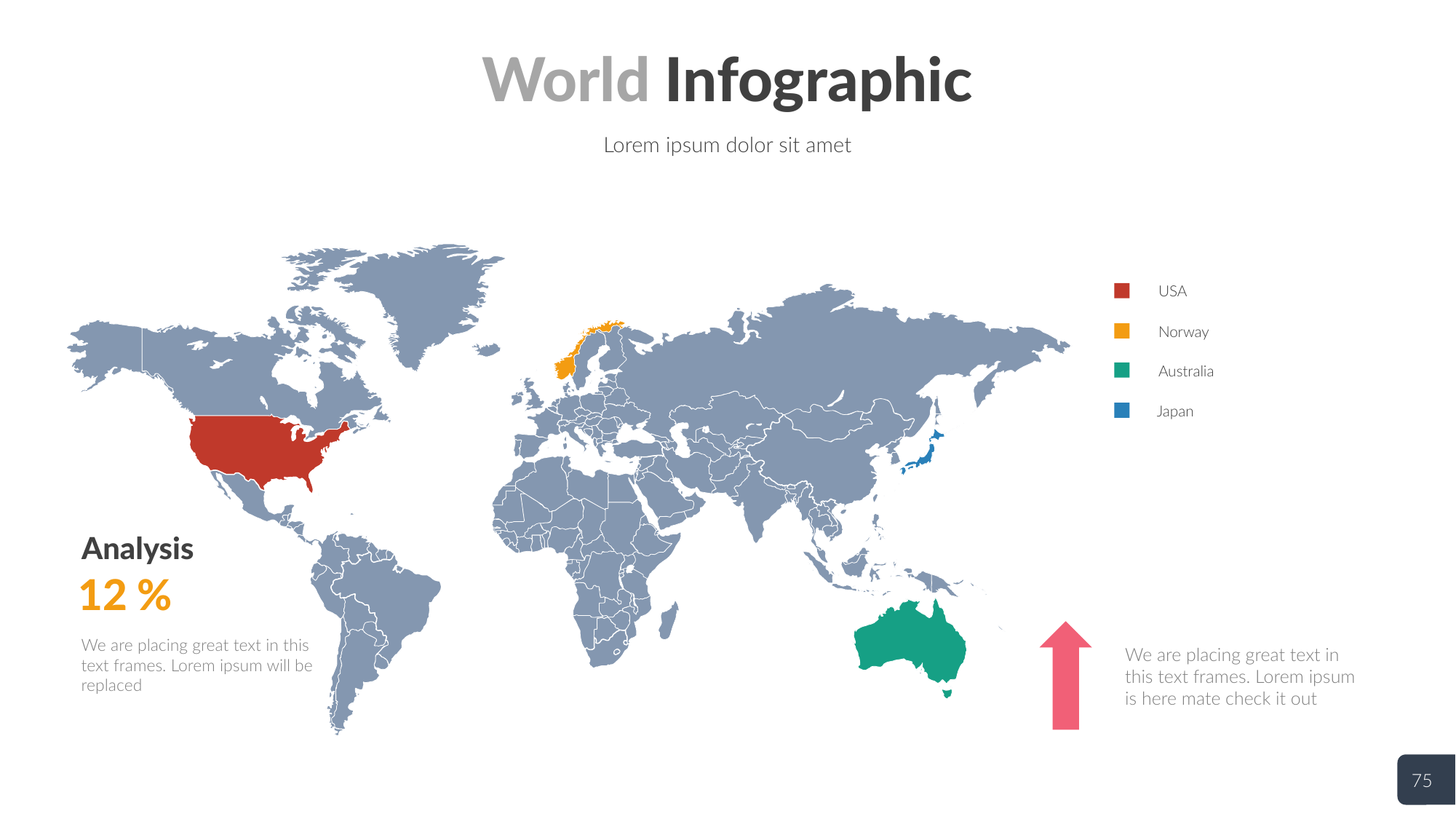

# World Infographic
Lorem ipsum dolor sit amet

USA

Norway

Australia

Japan

Analysis
12 %

We are placing great text in this text frames. Lorem ipsum will be replaced
We are placing great text in this text frames. Lorem ipsum is here mate check it out

75